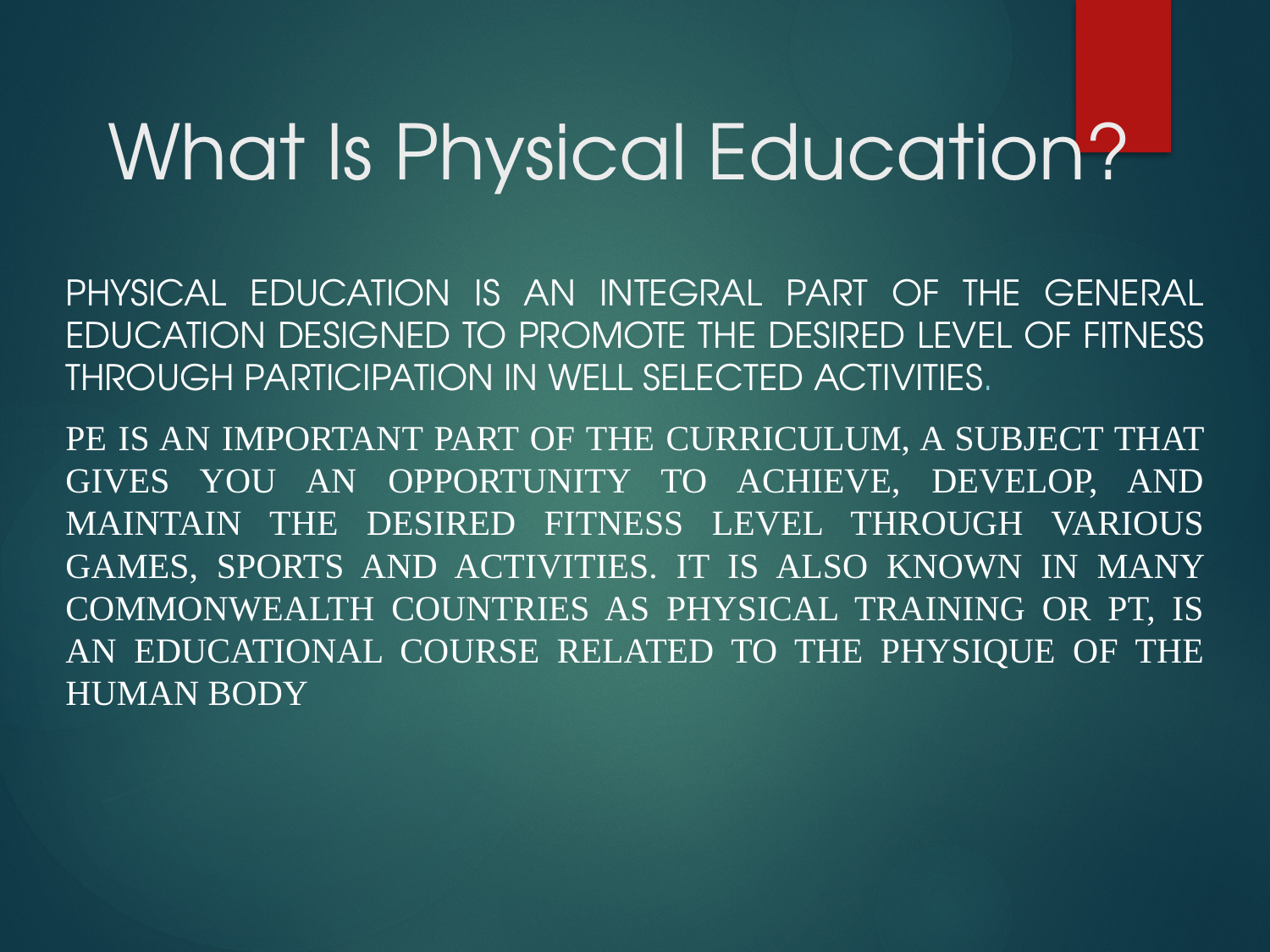

# What Is Physical Education?
Physical education is an integral part of the general education designed to promote the desired level of fitness through participation in well selected activities.
PE is an important part of the curriculum, a subject that gives you an opportunity to achieve, develop, and maintain the desired fitness level through various games, sports and activities. It is also known in many Commonwealth countries as physical training or PT, is an educational course related to the physique of the human body